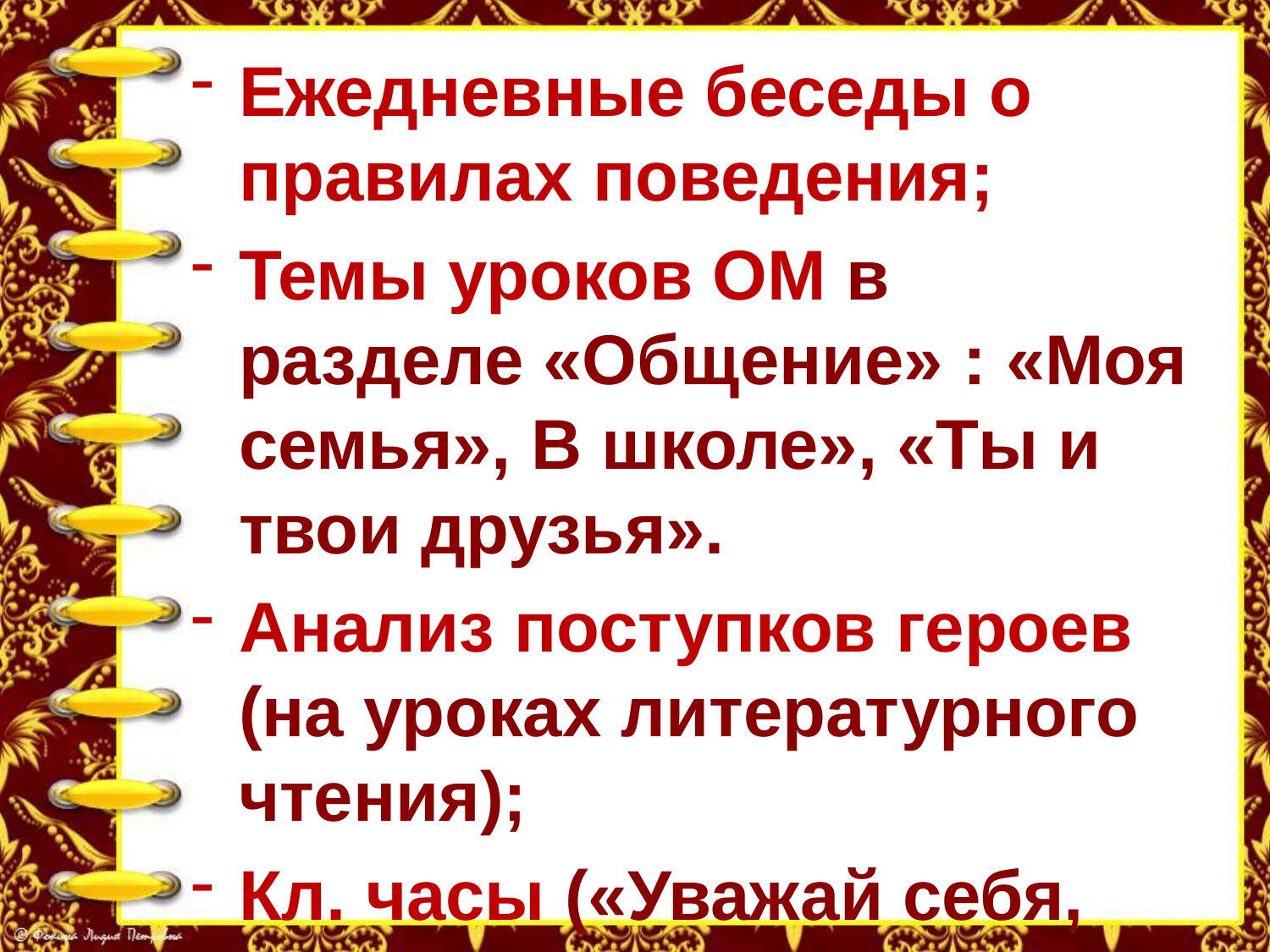

Ежедневные беседы о правилах поведения;
Темы уроков ОМ в разделе «Общение» : «Моя семья», В школе», «Ты и твои друзья».
Анализ поступков героев (на уроках литературного чтения);
Кл. часы («Уважай себя, уважай других», «Добрые дела» , «Умей дружить»).